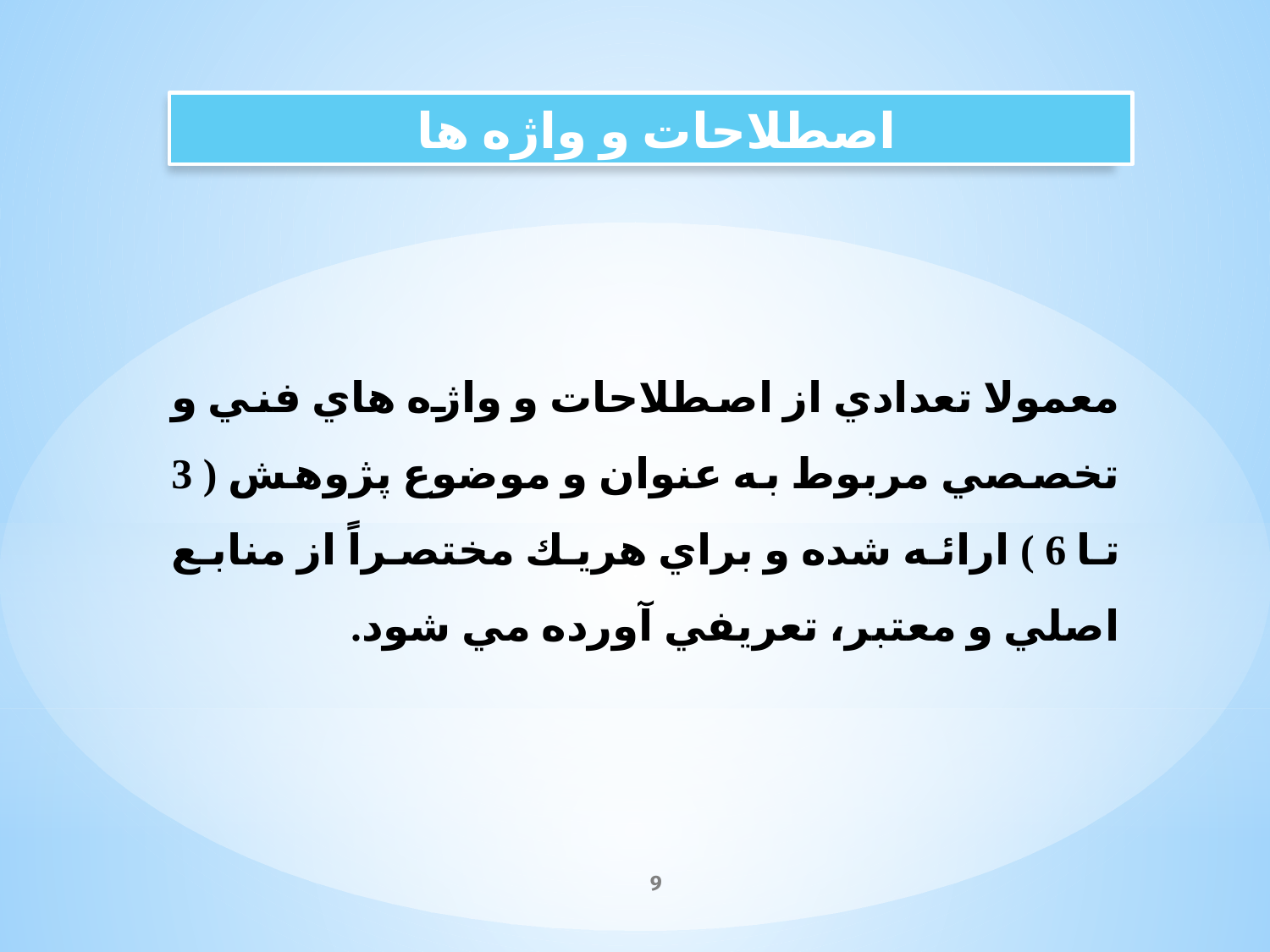

اصطلاحات و واژه ها
معمولا تعدادي از اصطلاحات و واژه هاي فني و تخصصي مربوط به عنوان و موضوع پژوهش ( 3 تا 6 ) ارائه شده و براي هريك مختصراً از منابع اصلي و معتبر، تعريفي آورده مي شود.
9